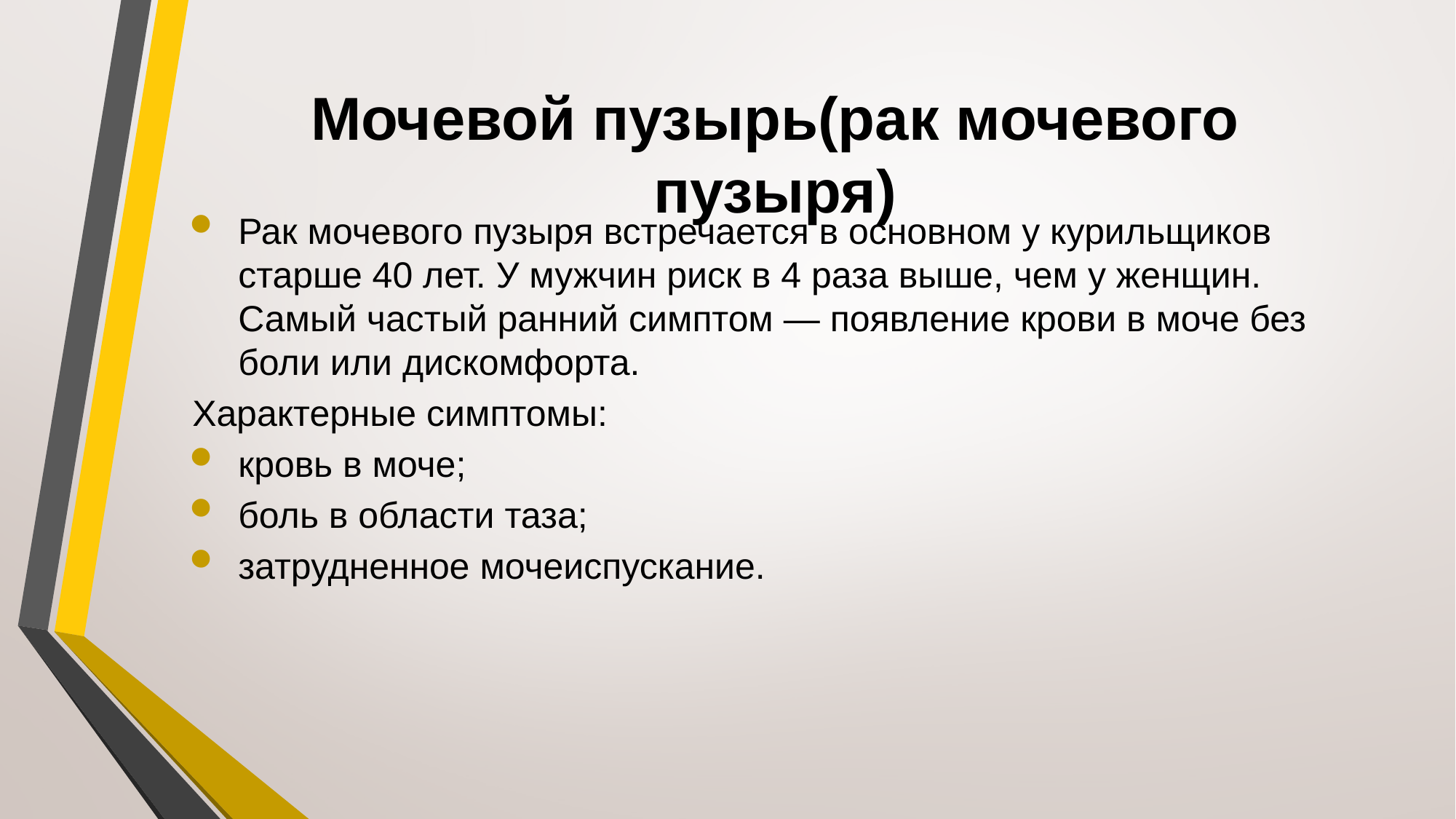

# Мочевой пузырь(рак мочевого пузыря)
Рак мочевого пузыря встречается в основном у курильщиков старше 40 лет. У мужчин риск в 4 раза выше, чем у женщин. Самый частый ранний симптом — появление крови в моче без боли или дискомфорта.
Характерные симптомы:
кровь в моче;
боль в области таза;
затрудненное мочеиспускание.